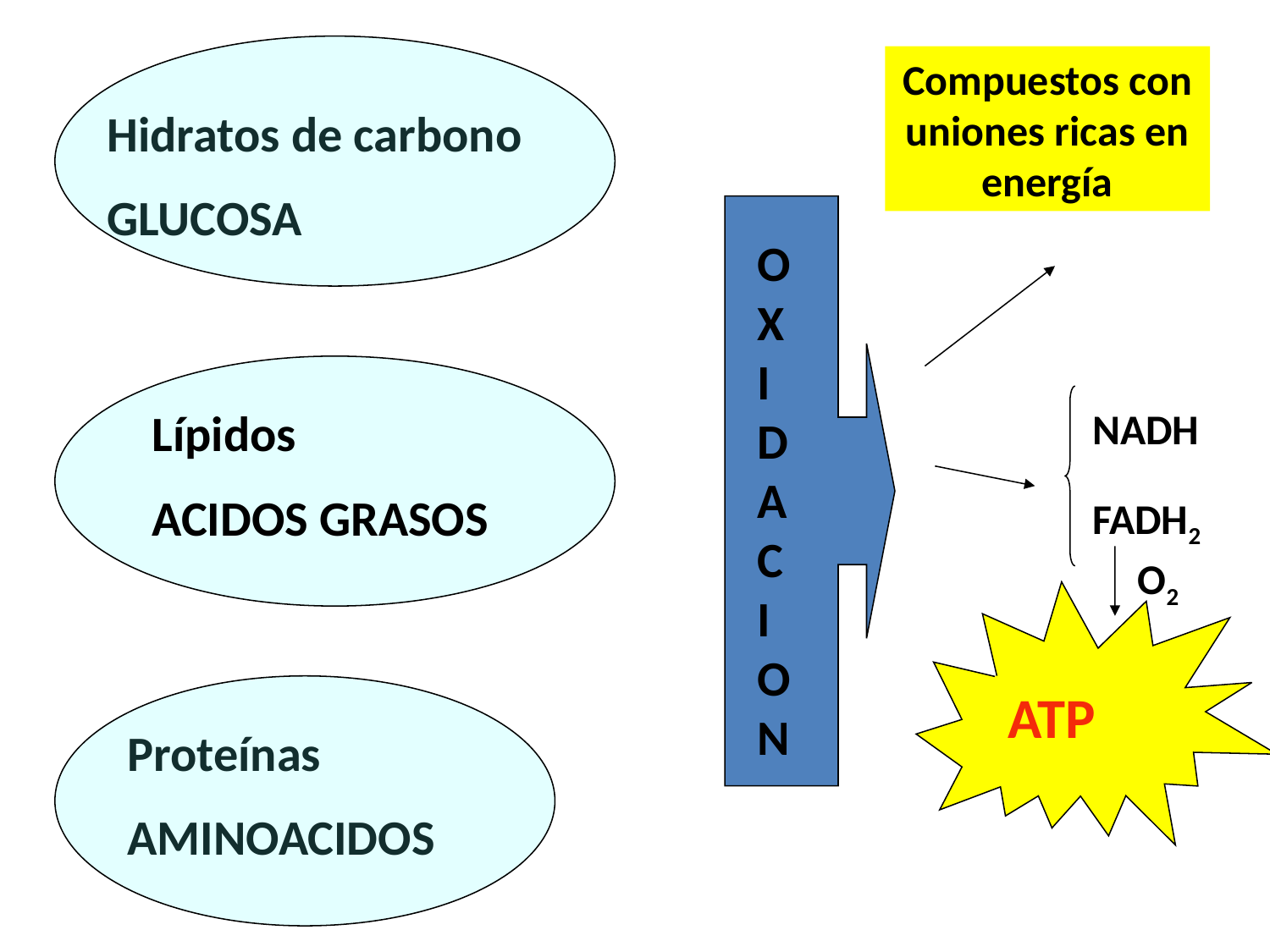

Hidratos de carbono
GLUCOSA
Compuestos con uniones ricas en energía

OXIDACION

Lípidos
ACIDOS GRASOS

NADH
FADH2

O2

ATP

Proteínas
AMINOACIDOS